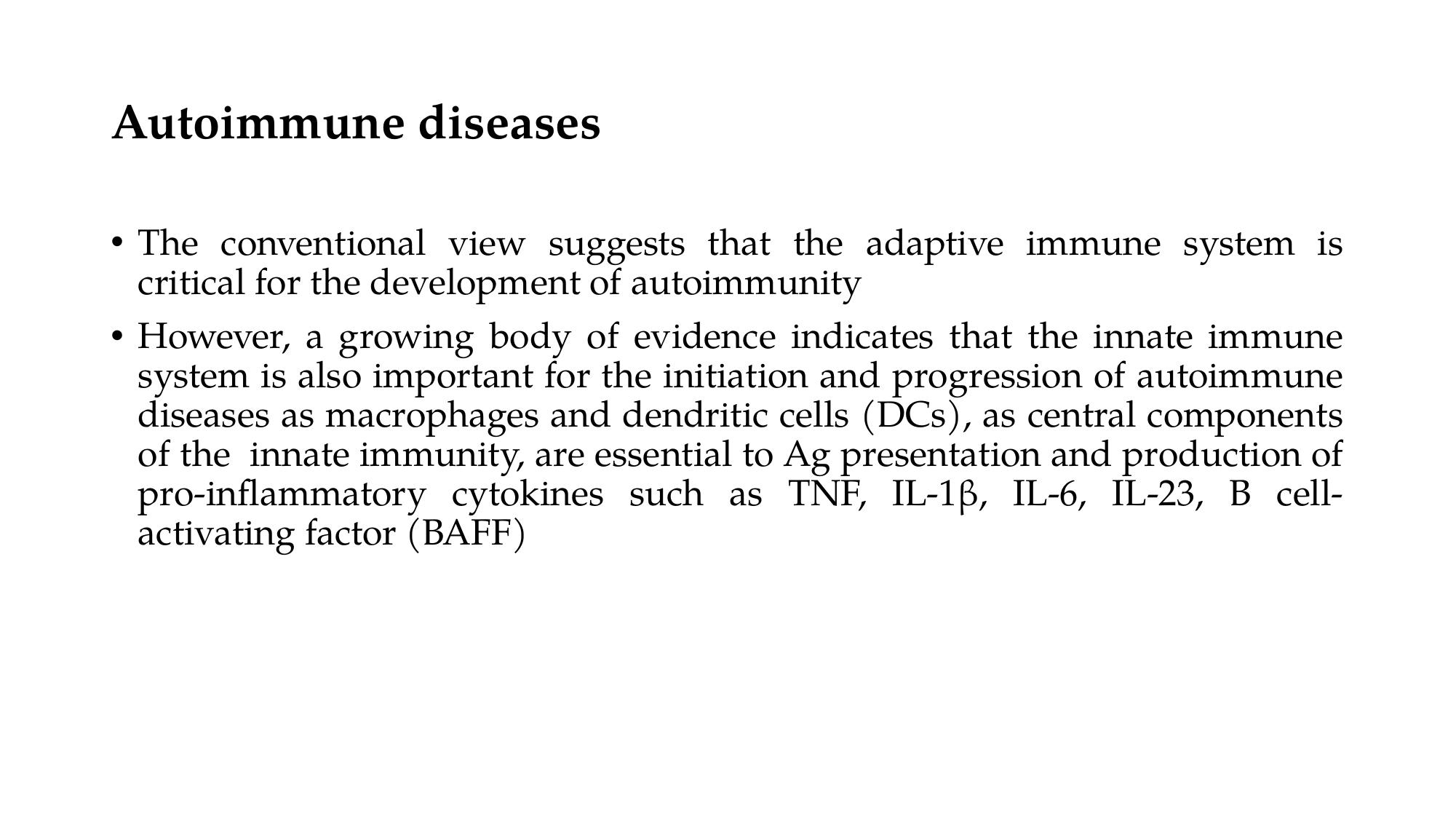

# Autoimmune diseases
The conventional view suggests that the adaptive immune system is critical for the development of autoimmunity
However, a growing body of evidence indicates that the innate immune system is also important for the initiation and progression of autoimmune diseases as macrophages and dendritic cells (DCs), as central components of the  innate immunity, are essential to Ag presentation and production of pro-inflammatory cytokines such as TNF, IL-1β, IL-6, IL-23, B cell-activating factor (BAFF)